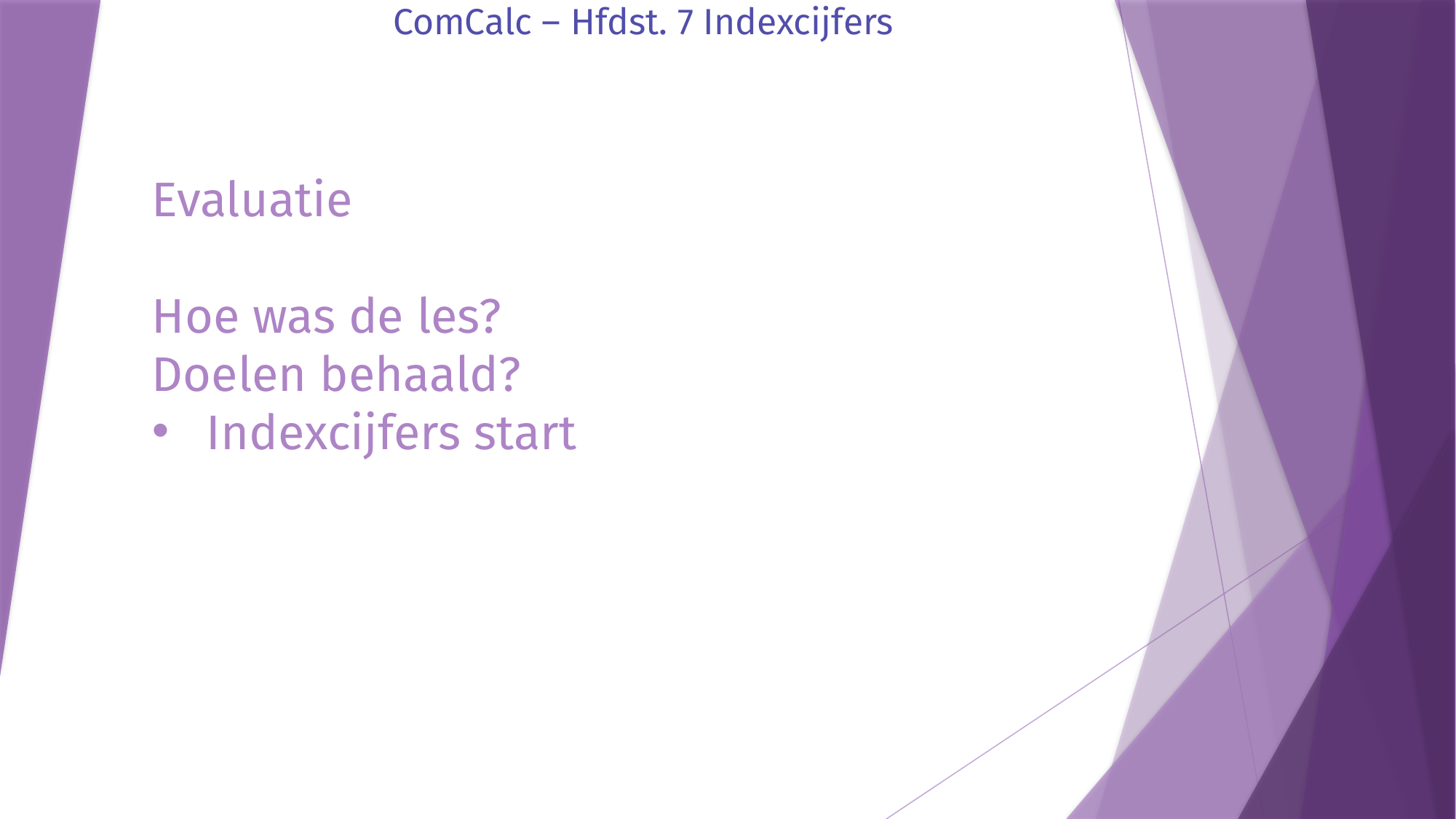

ComCalc – Hfdst. 7 Indexcijfers
Evaluatie

Hoe was de les?
Doelen behaald?
Indexcijfers start